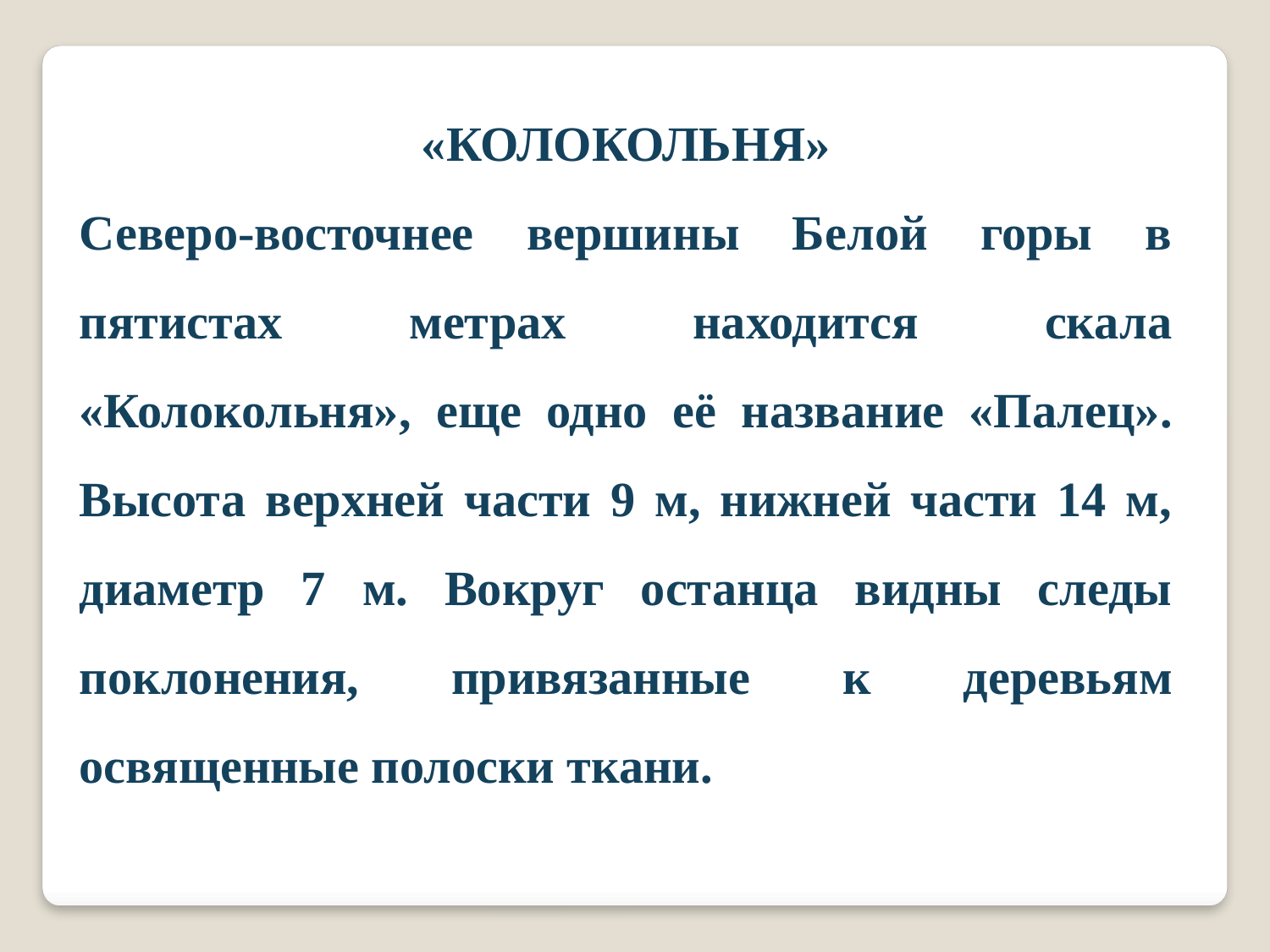

«КОЛОКОЛЬНЯ»
Северо-восточнее вершины Белой горы в пятистах метрах находится скала «Колокольня», еще одно её название «Палец». Высота верхней части 9 м, нижней части 14 м, диаметр 7 м. Вокруг останца видны следы поклонения, привязанные к деревьям освященные полоски ткани.